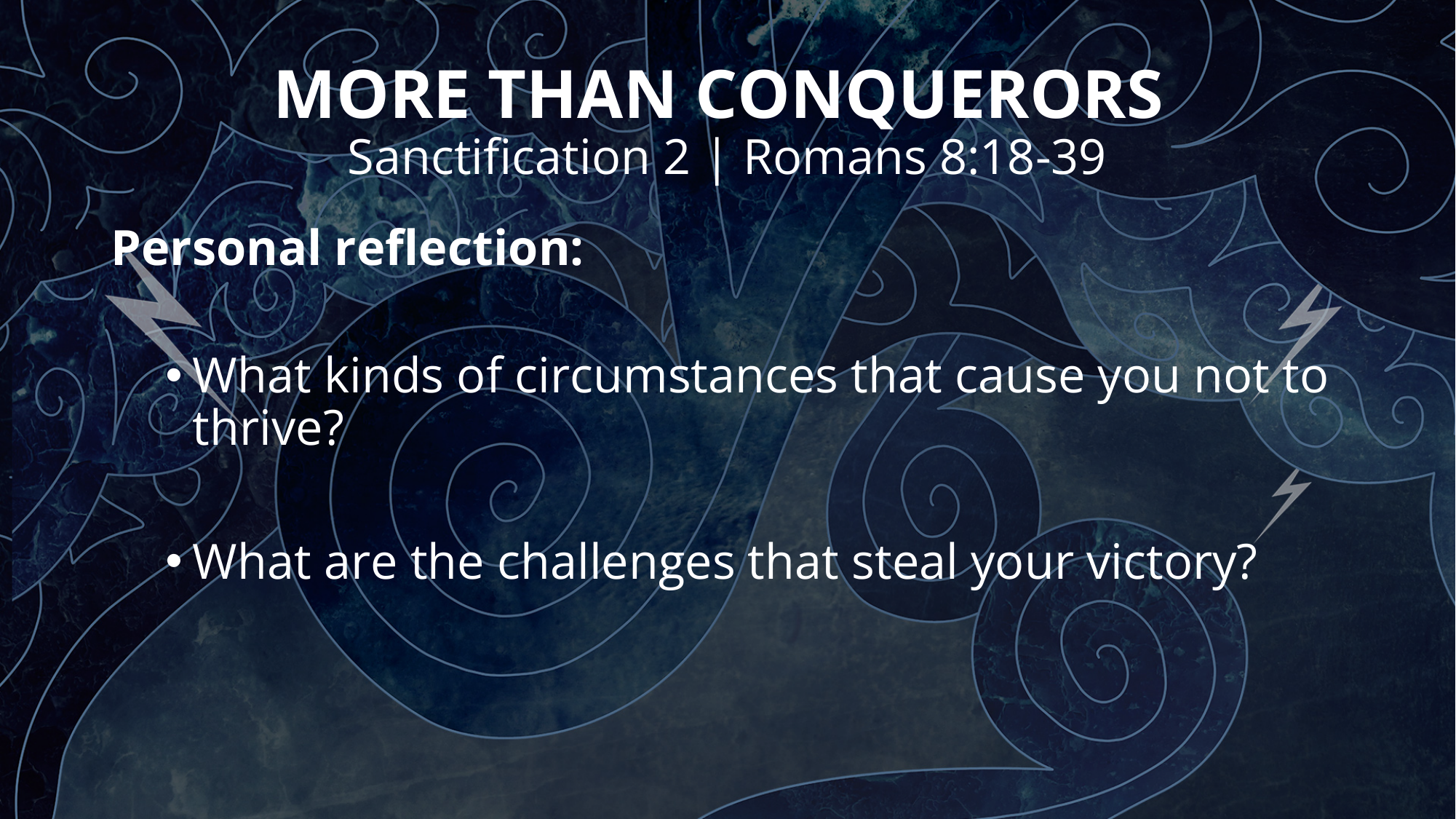

# MORE THAN CONQUERORS Sanctification 2 | Romans 8:18-39
Personal reflection:

What kinds of circumstances that cause you not to thrive?

What are the challenges that steal your victory?